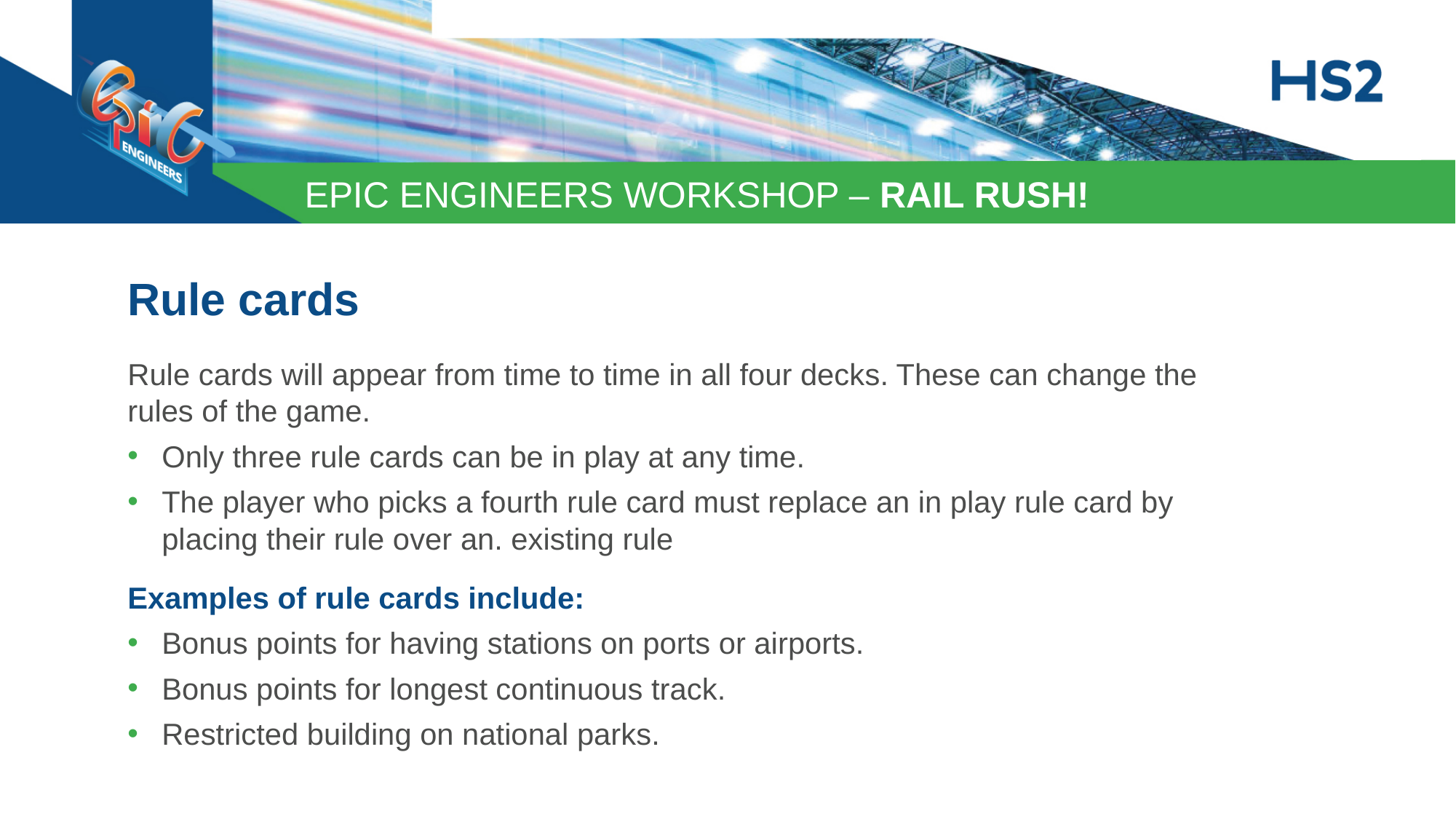

Rule cards
Rule cards will appear from time to time in all four decks. These can change the rules of the game.
Only three rule cards can be in play at any time.
The player who picks a fourth rule card must replace an in play rule card by placing their rule over an. existing rule
Examples of rule cards include:
Bonus points for having stations on ports or airports.
Bonus points for longest continuous track.
Restricted building on national parks.